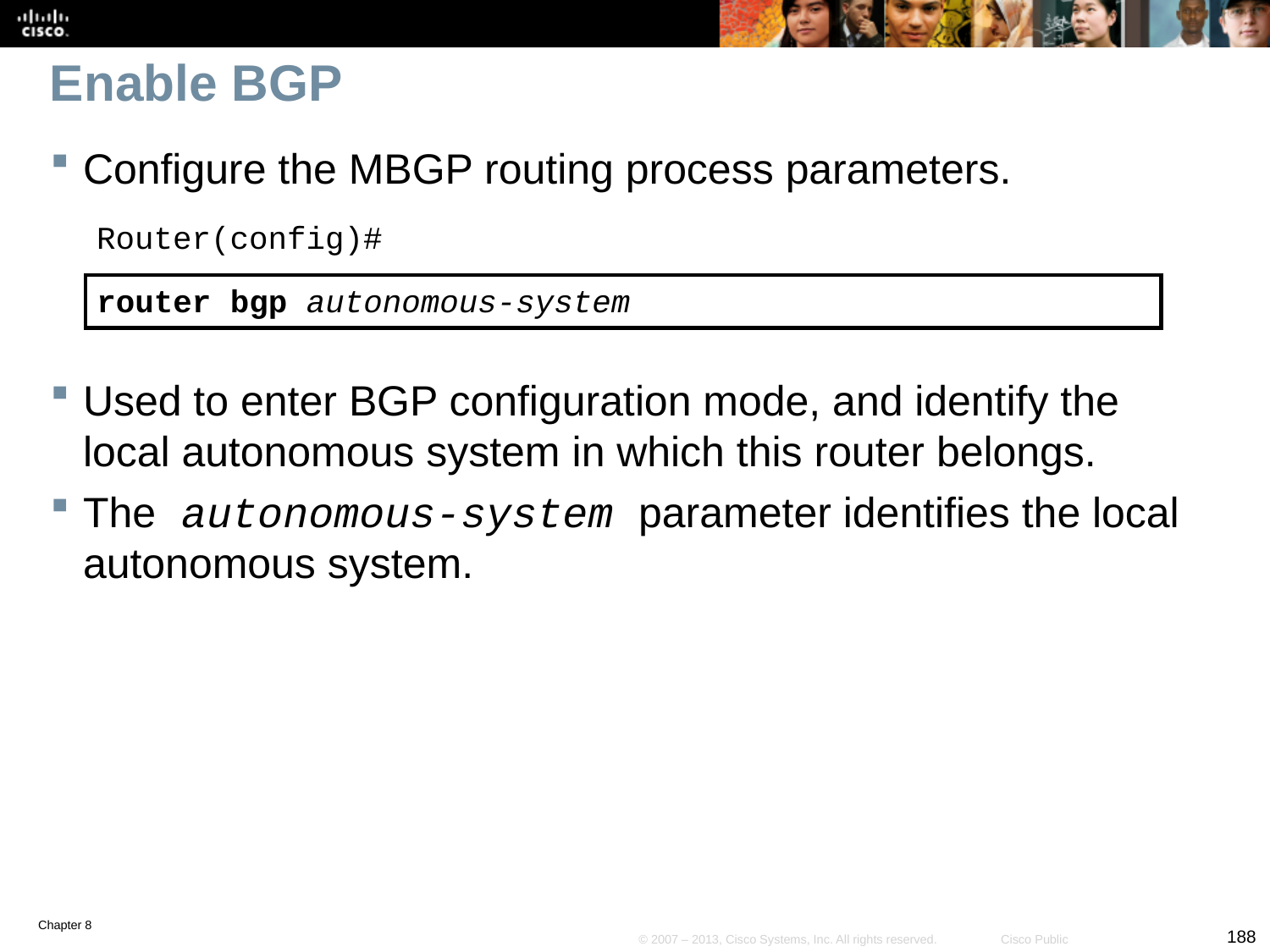

# Enable BGP
Configure the MBGP routing process parameters.
Router(config)#
router bgp autonomous-system
Used to enter BGP configuration mode, and identify the local autonomous system in which this router belongs.
The autonomous-system parameter identifies the local autonomous system.